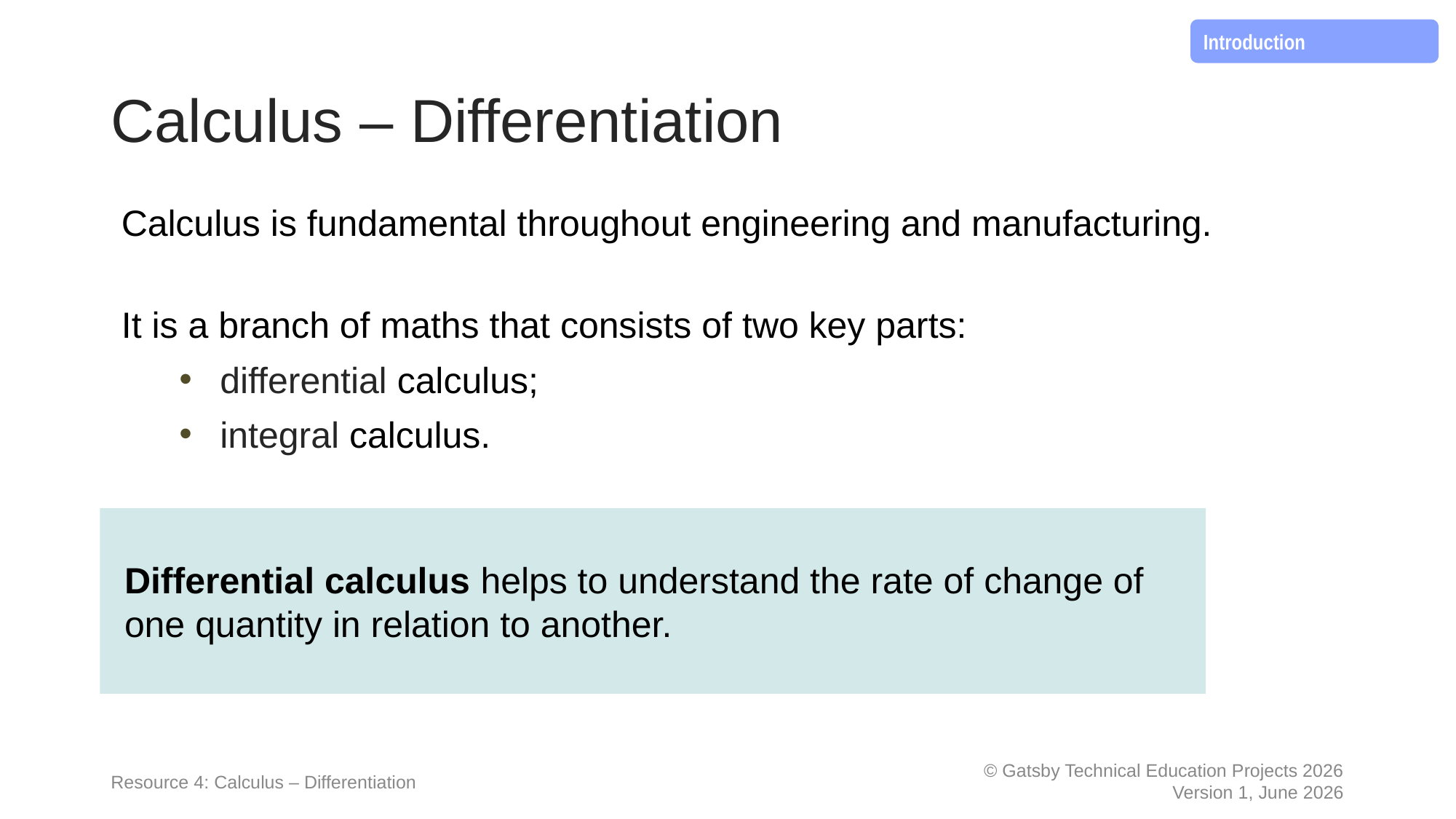

Introduction
# Calculus – Differentiation
Calculus is fundamental throughout engineering and manufacturing.
It is a branch of maths that consists of two key parts:
differential calculus;
integral calculus.

Differential calculus helps to understand the rate of change of one quantity in relation to another.

Resource 4: Calculus – Differentiation